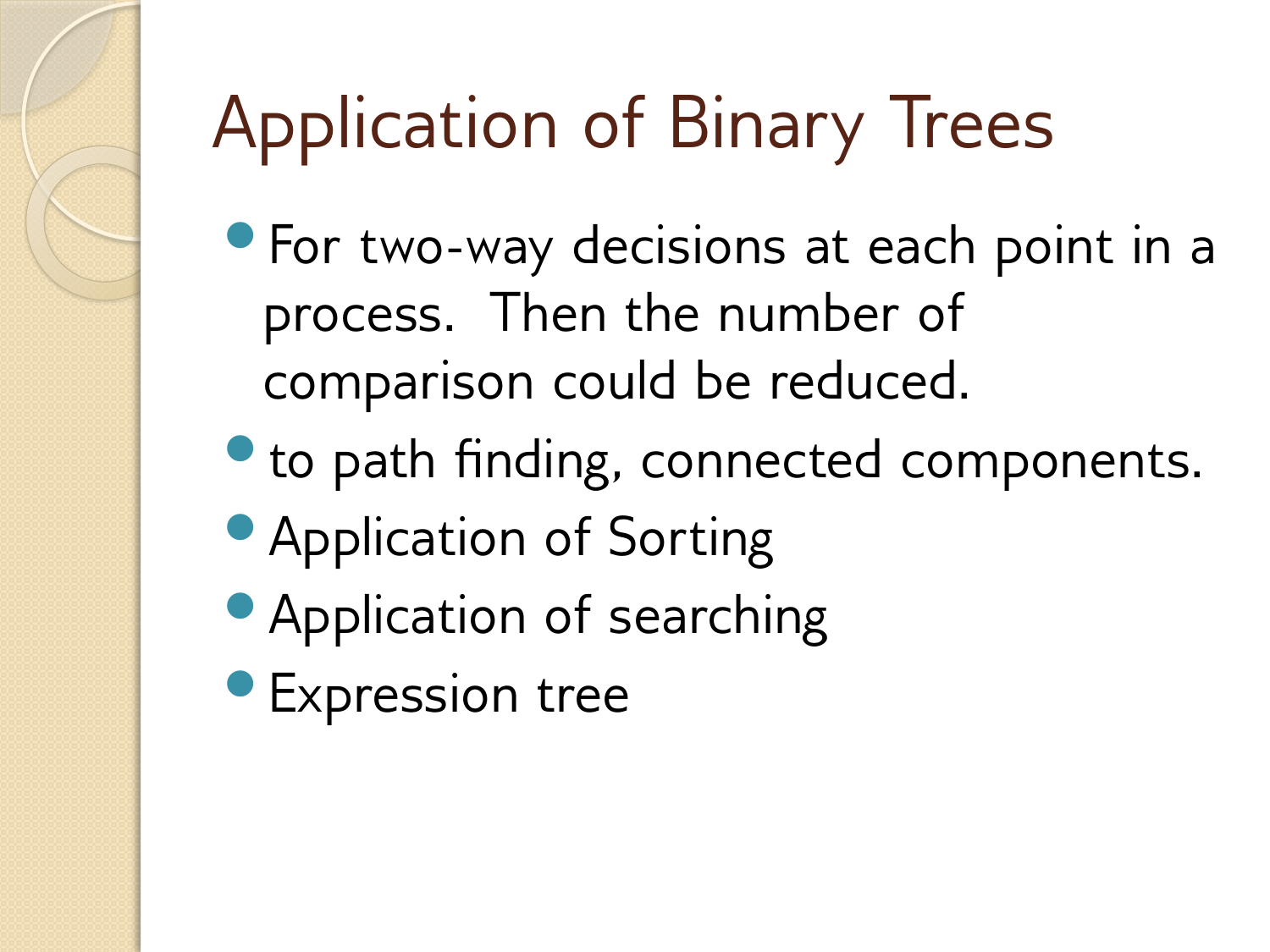

# Application of Binary Trees
For two-way decisions at each point in a process.  Then the number of comparison could be reduced.
to path finding, connected components.
Application of Sorting
Application of searching
Expression tree